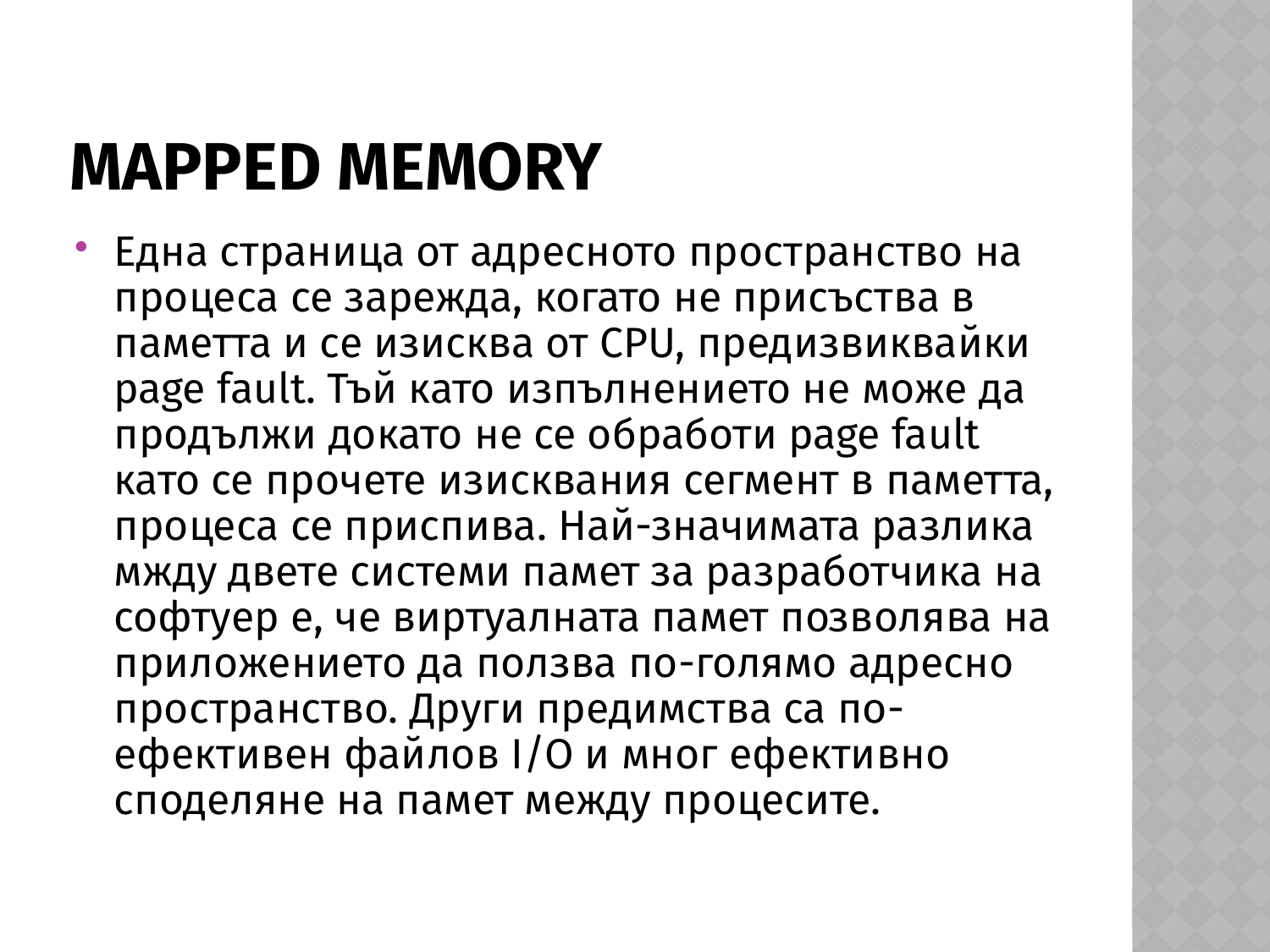

# Mapped memory
Една страница от адресното пространство на процеса се зарежда, когато не присъства в паметта и се изисква от CPU, предизвиквайки page fault. Тъй като изпълнението не може да продължи докато не се обработи page fault като се прочете изисквания сегмент в паметта, процеса се приспива. Най-значимата разлика мжду двете системи памет за разработчика на софтуер е, че виртуалната памет позволява на приложението да ползва по-голямо адресно пространство. Други предимства са по-ефективен файлов I/O и мног ефективно споделяне на памет между процесите.